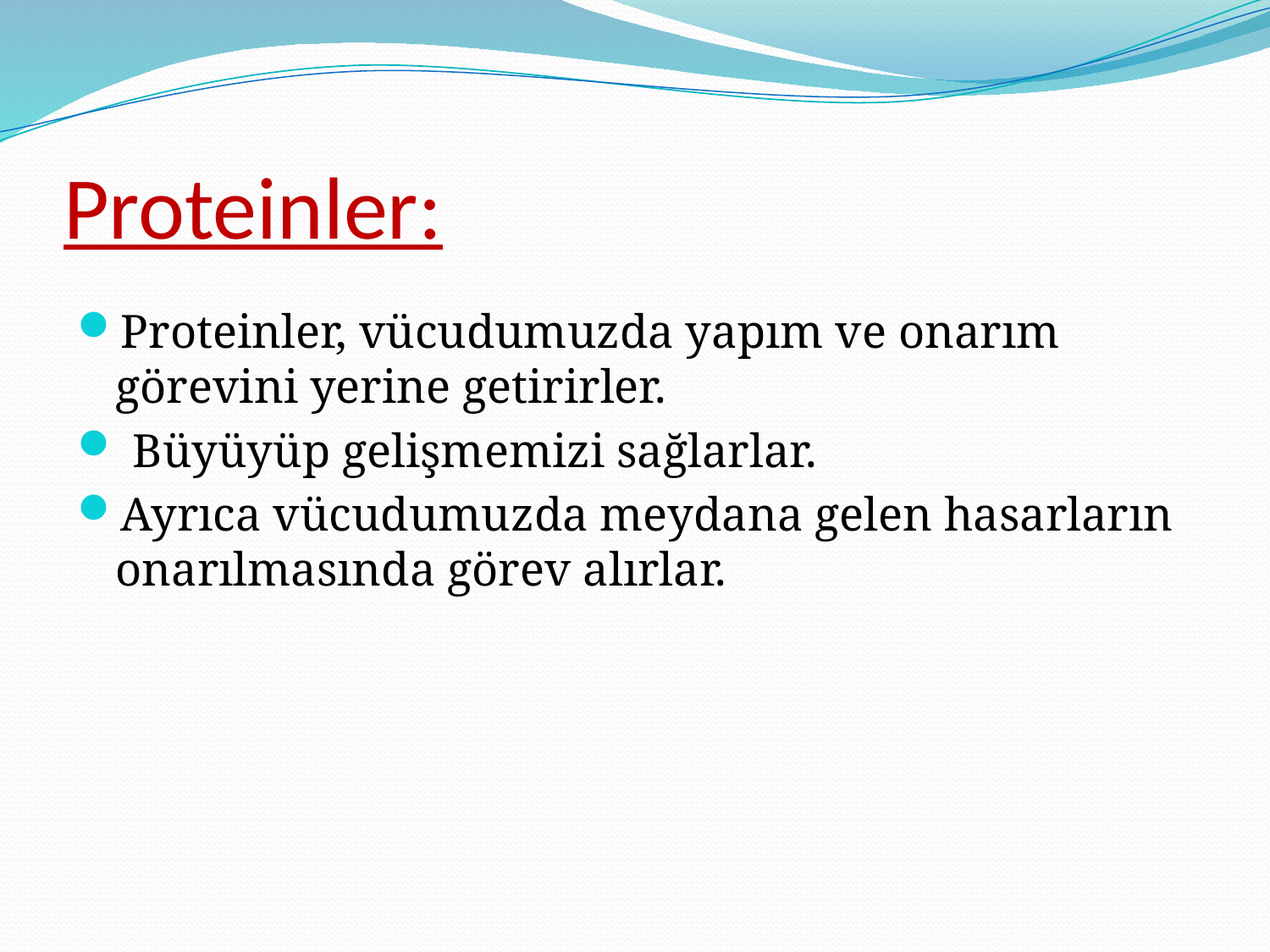

# Proteinler:
Proteinler, vücudumuzda yapım ve onarım görevini yerine getirirler.
 Büyüyüp gelişmemizi sağlarlar.
Ayrıca vücudumuzda meydana gelen hasarların onarılmasında görev alırlar.